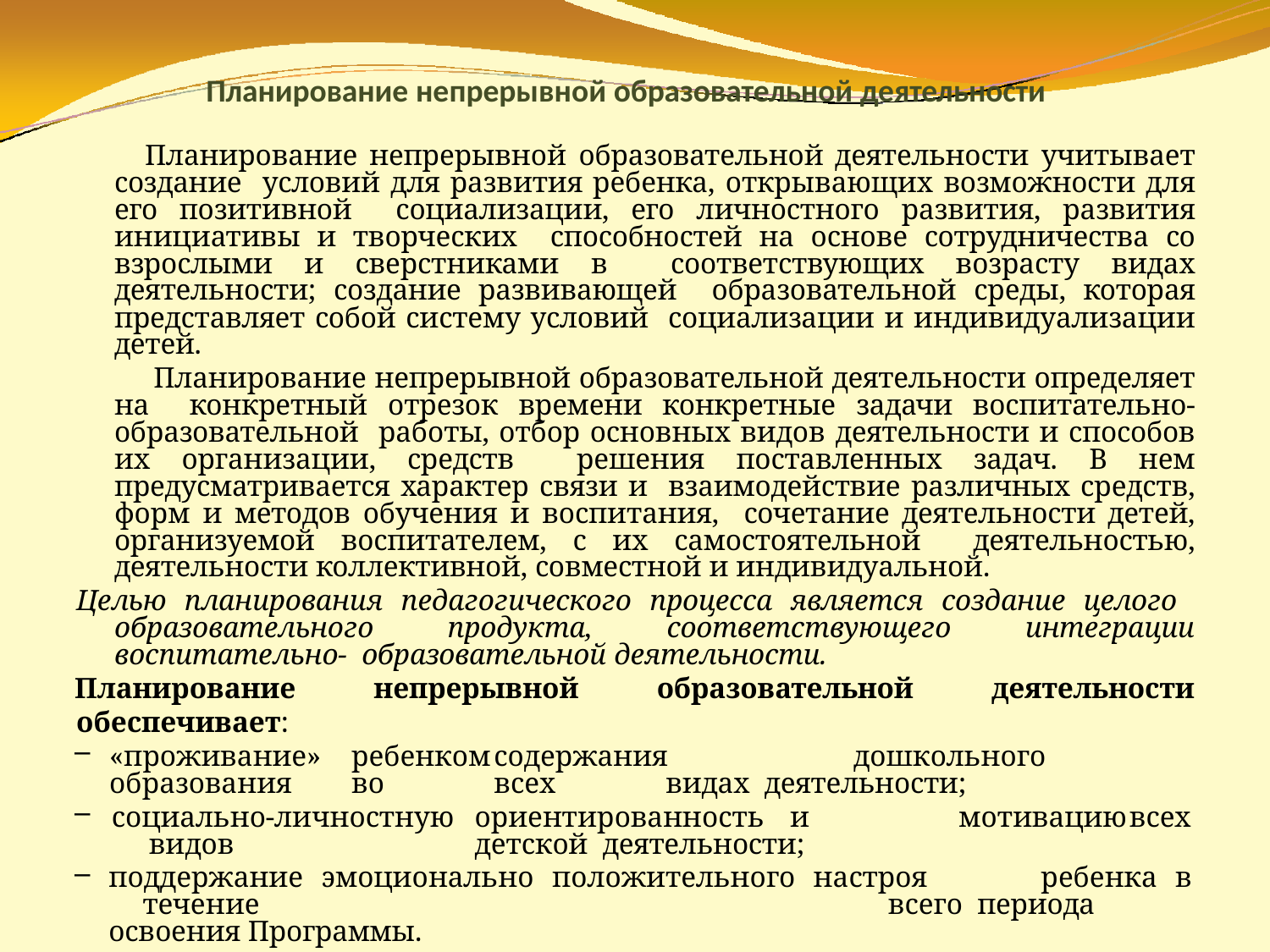

# Планирование непрерывной образовательной деятельности
Планирование непрерывной образовательной деятельности учитывает создание  условий для развития ребенка, открывающих возможности для его позитивной  социализации, его личностного развития, развития инициативы и творческих  способностей на основе сотрудничества со взрослыми и сверстниками в  соответствующих возрасту видах деятельности; создание развивающей  образовательной среды, которая представляет собой систему условий  социализации и индивидуализации детей.
Планирование непрерывной образовательной деятельности определяет на  конкретный отрезок времени конкретные задачи воспитательно-образовательной  работы, отбор основных видов деятельности и способов их организации, средств  решения поставленных задач. В нем предусматривается характер связи и  взаимодействие различных средств, форм и методов обучения и воспитания,  сочетание деятельности детей, организуемой воспитателем, с их самостоятельной  деятельностью, деятельности коллективной, совместной и индивидуальной.
Целью планирования педагогического процесса является создание целого  образовательного продукта, соответствующего интеграции воспитательно-  образовательной деятельности.
Планирование непрерывной образовательной деятельности обеспечивает:
«проживание»	ребенком	содержания	дошкольного	образования	во	всех	видах  деятельности;
социально-личностную	ориентированность	и	мотивацию	всех	видов	детской  деятельности;
поддержание  эмоционально  положительного  настроя	ребенка  в	течение	всего  периода освоения Программы.